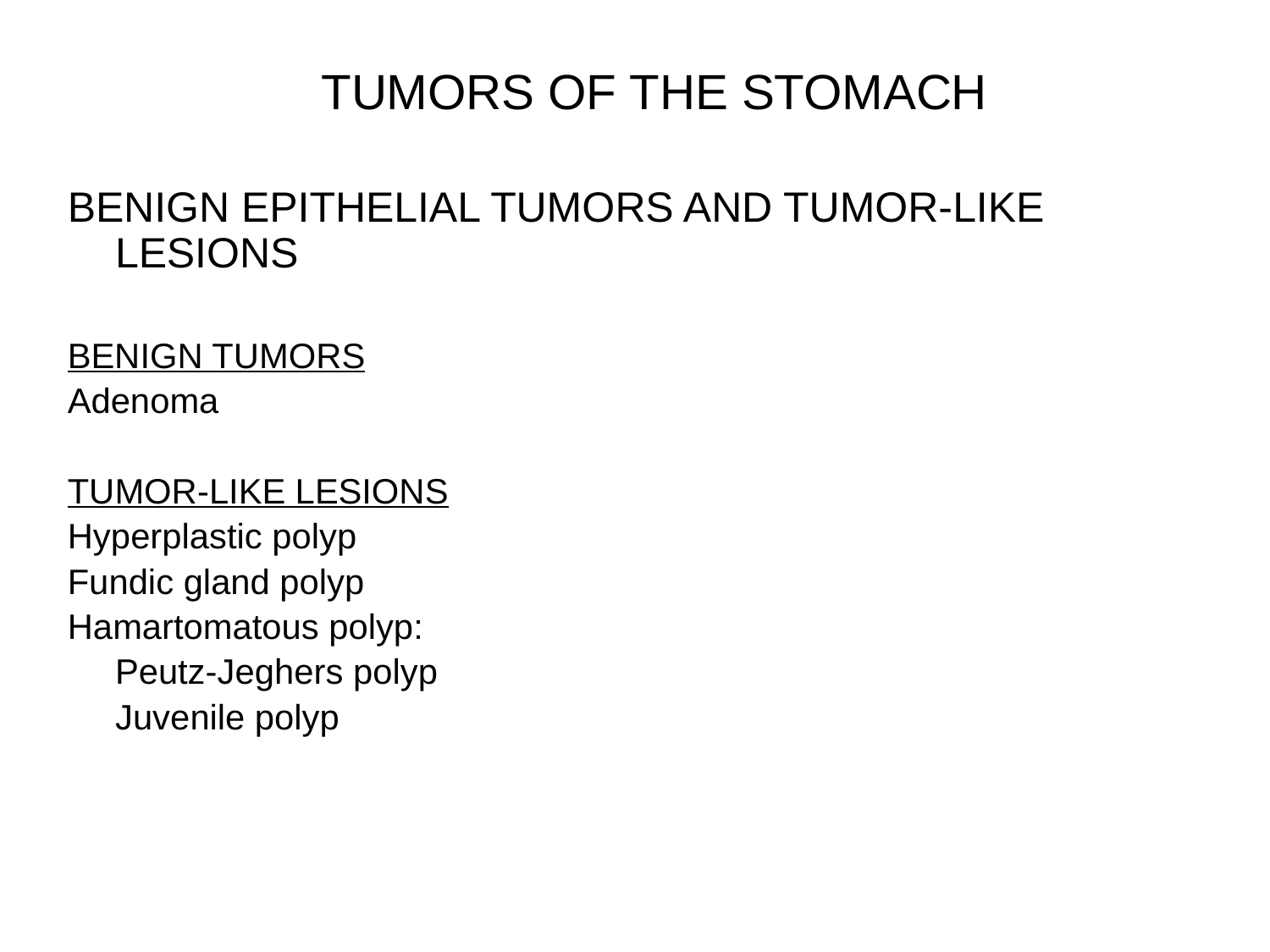

# TUMORS OF THE STOMACH
BENIGN EPITHELIAL TUMORS AND TUMOR-LIKE LESIONS

BENIGN TUMORS
Adenoma

TUMOR-LIKE LESIONS
Hyperplastic polyp
Fundic gland polyp
Hamartomatous polyp:
	Peutz-Jeghers polyp
	Juvenile polyp